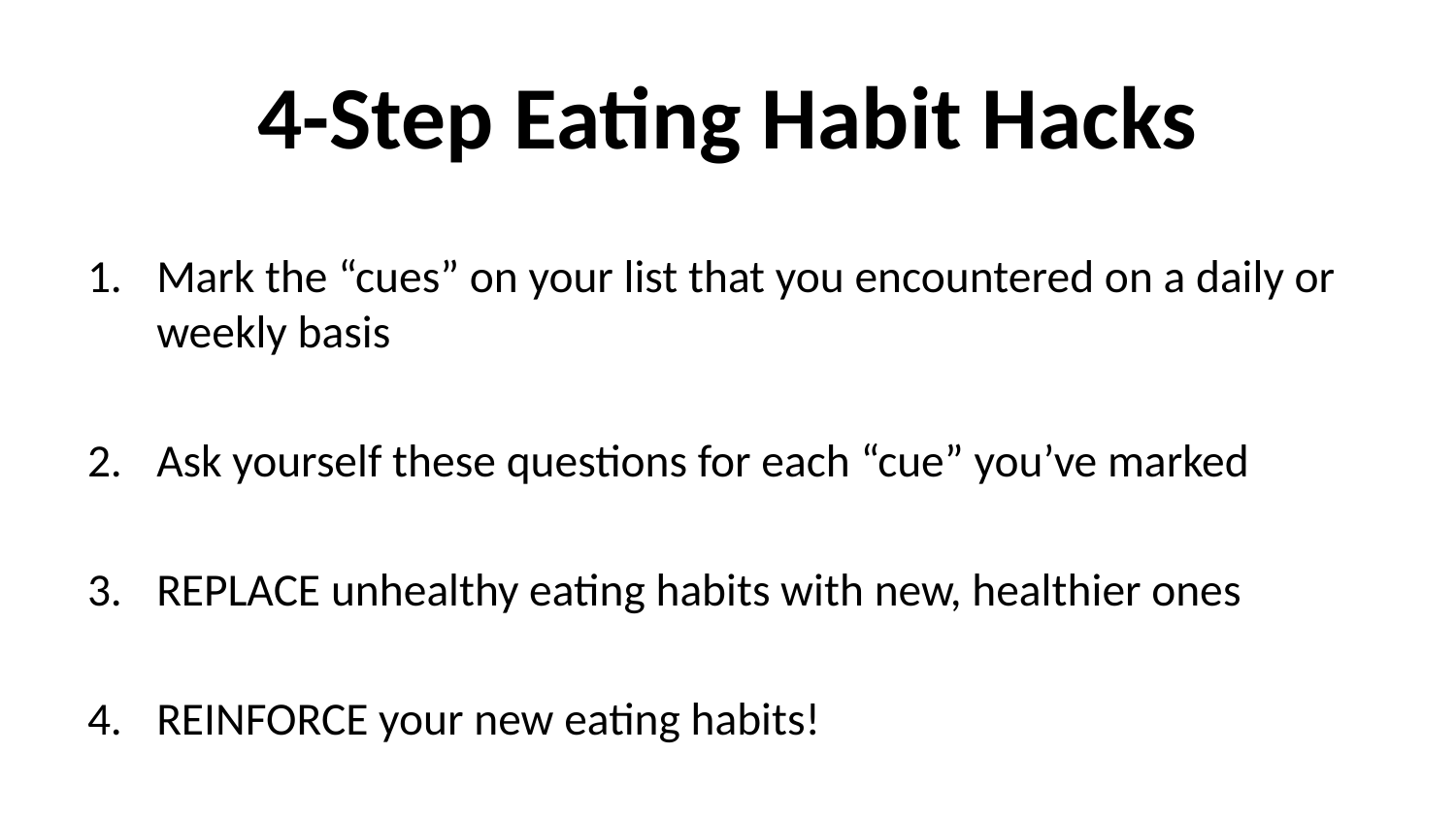

# 4-Step Eating Habit Hacks
Mark the “cues” on your list that you encountered on a daily or weekly basis

Ask yourself these questions for each “cue” you’ve marked

REPLACE unhealthy eating habits with new, healthier ones

REINFORCE your new eating habits!